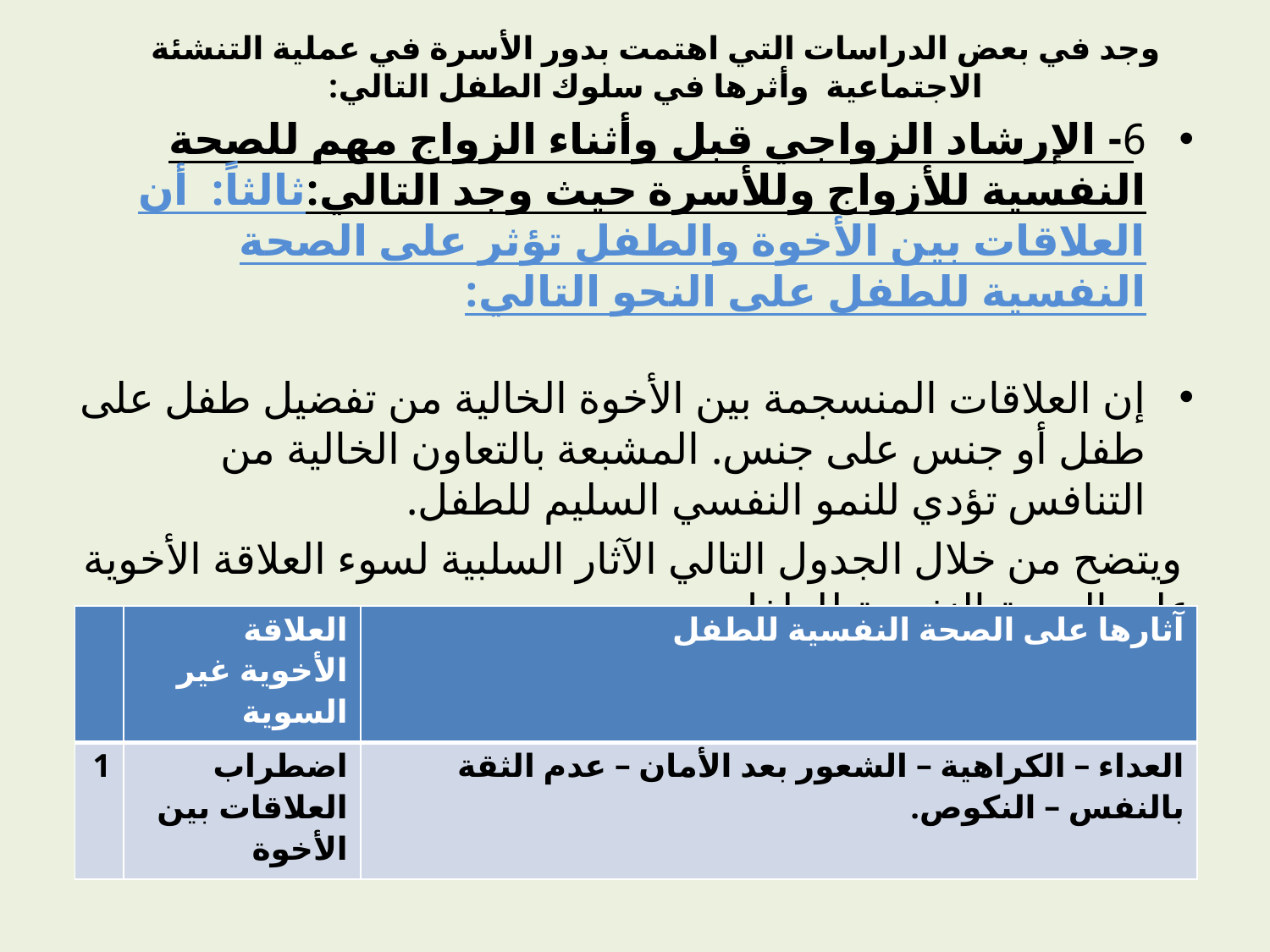

# وجد في بعض الدراسات التي اهتمت بدور الأسرة في عملية التنشئة الاجتماعية  وأثرها في سلوك الطفل التالي:
6- الإرشاد الزواجي قبل وأثناء الزواج مهم للصحة النفسية للأزواج وللأسرة حيث وجد التالي:ثالثاً:  أن العلاقات بين الأخوة والطفل تؤثر على الصحة النفسية للطفل على النحو التالي:

إن العلاقات المنسجمة بين الأخوة الخالية من تفضيل طفل على طفل أو جنس على جنس. المشبعة بالتعاون الخالية من التنافس تؤدي للنمو النفسي السليم للطفل.
 ويتضح من خلال الجدول التالي الآثار السلبية لسوء العلاقة الأخوية على الصحة النفسية للطفل.

|  | العلاقة الأخوية غير السوية | آثارها على الصحة النفسية للطفل |
| --- | --- | --- |
| 1 | اضطراب العلاقات بين الأخوة | العداء – الكراهية – الشعور بعد الأمان – عدم الثقة بالنفس – النكوص. |